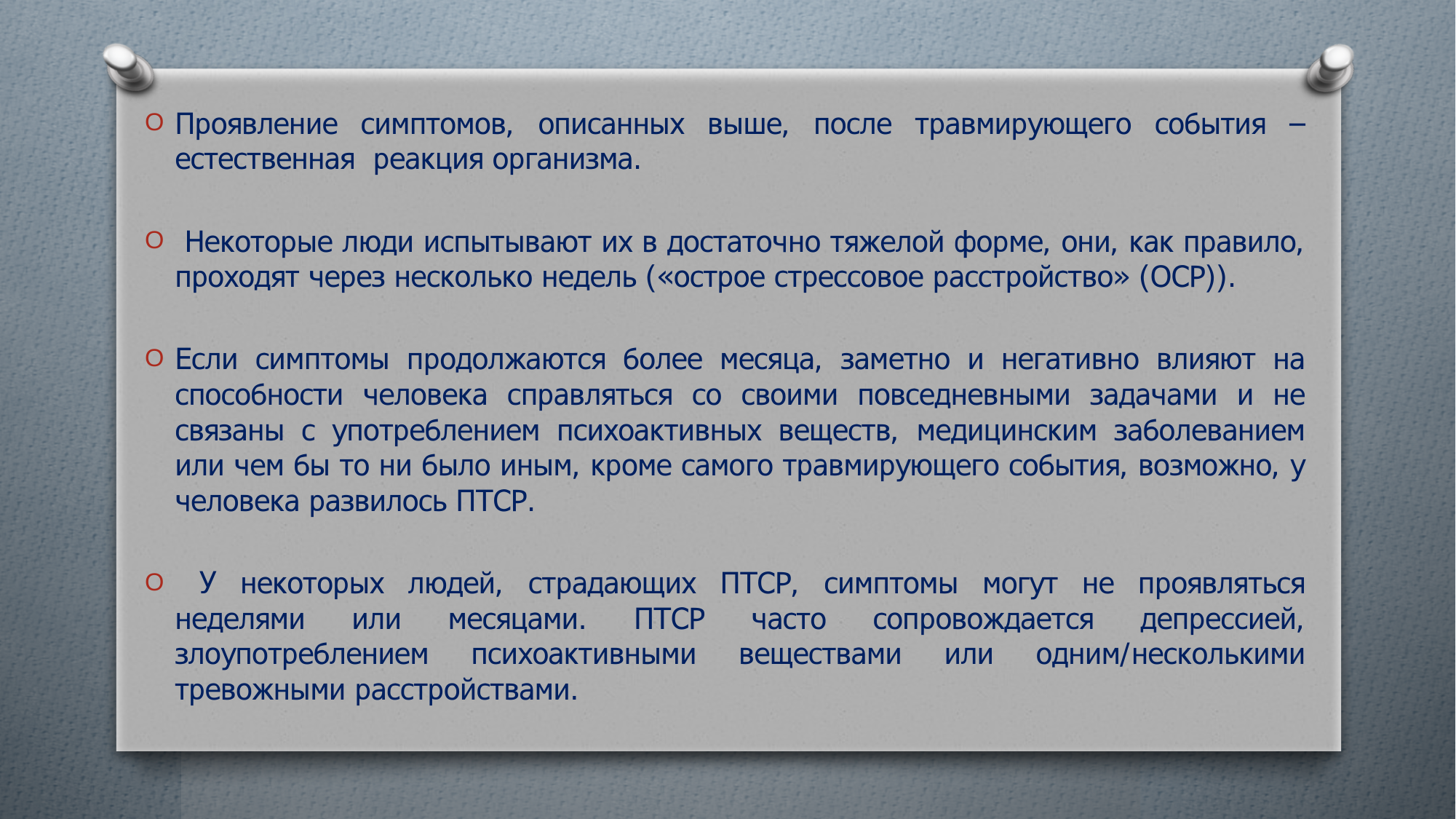

Проявление симптомов, описанных выше, после травмирующего события – естественная  реакция организма.

 Некоторые люди испытывают их в достаточно тяжелой форме, они, как правило, проходят через несколько недель («острое стрессовое расстройство» (ОСР)).

Если симптомы продолжаются более месяца, заметно и негативно влияют на способности человека справляться со своими повседневными задачами и не связаны с употреблением психоактивных веществ, медицинским заболеванием или чем бы то ни было иным, кроме самого травмирующего события, возможно, у человека развилось ПТСР.

 У некоторых людей, страдающих ПТСР, симптомы могут не проявляться неделями или месяцами. ПТСР часто сопровождается депрессией, злоупотреблением психоактивными веществами или одним/несколькими тревожными расстройствами.